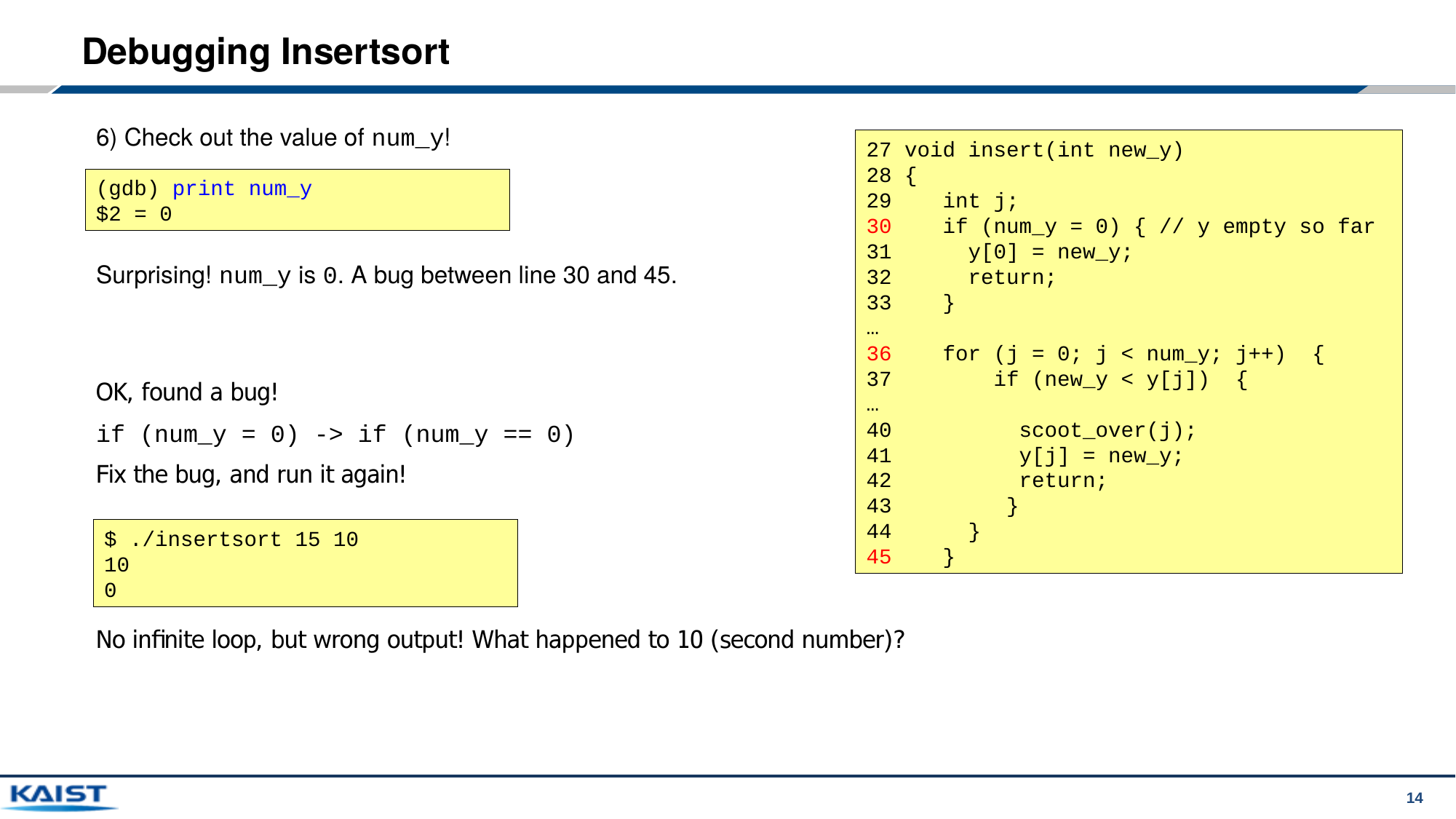

# Debugging Insertsort
6) Check out the value of num_y!
27 void insert(int new_y)
28 {
29    int j;
30    if (num_y = 0) { // y empty so far
31      y[0] = new_y;
32      return;
33    }
…
36    for (j = 0; j < num_y; j++)  {
37        if (new_y < y[j])  {
…
40          scoot_over(j);
41          y[j] = new_y;
42          return;
43         }
44      }
45    }
(gdb) print num_y
$2 = 0
Surprising! num_y is 0. A bug between line 30 and 45.

OK, found a bug!
if (num_y = 0) -> if (num_y == 0)
Fix the bug, and run it again!

No infinite loop, but wrong output! What happened to 10 (second number)?

$ ./insertsort 15 10
10
0